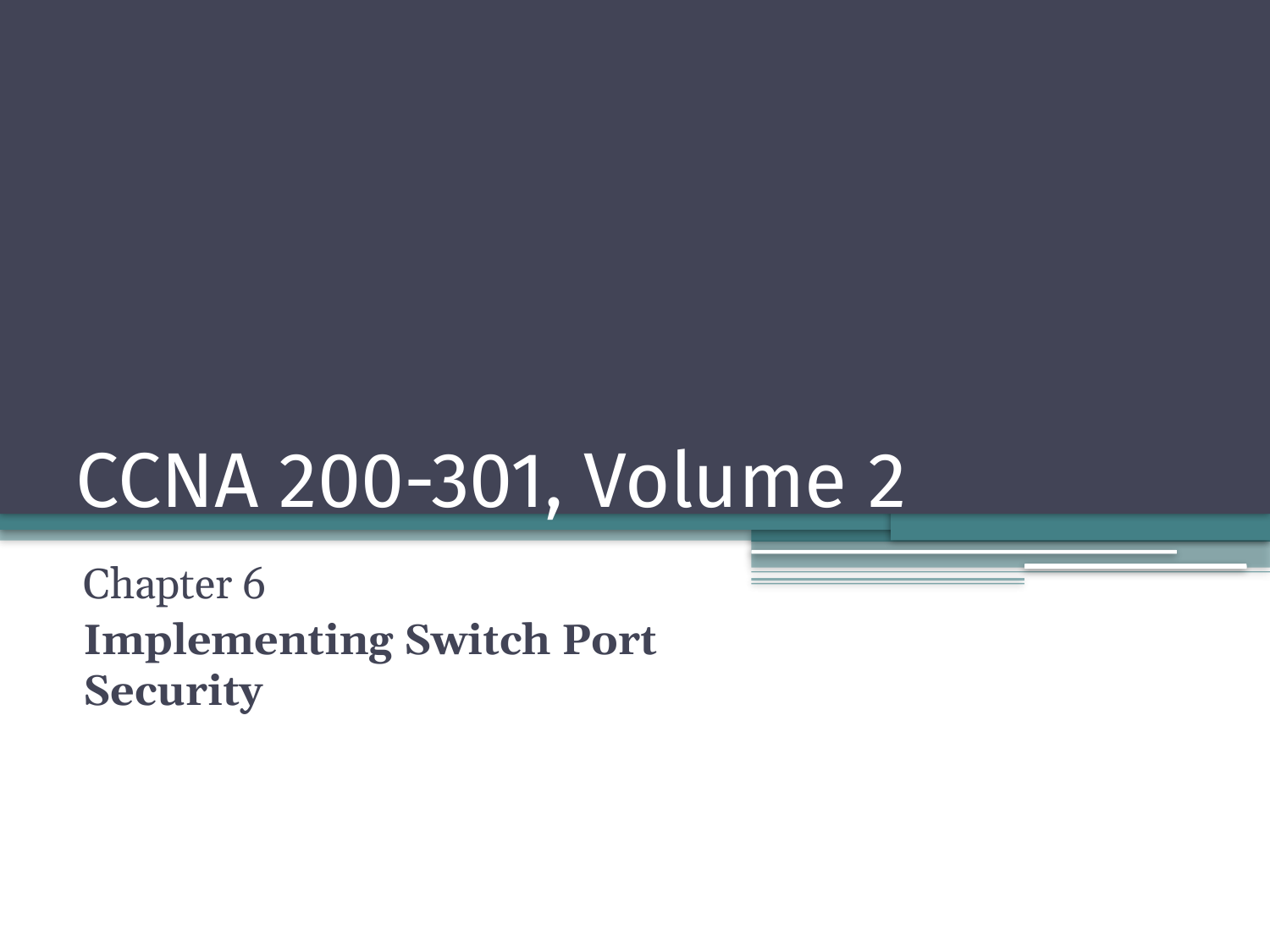

# CCNA 200-301, Volume 2
Chapter 6
Implementing Switch Port Security